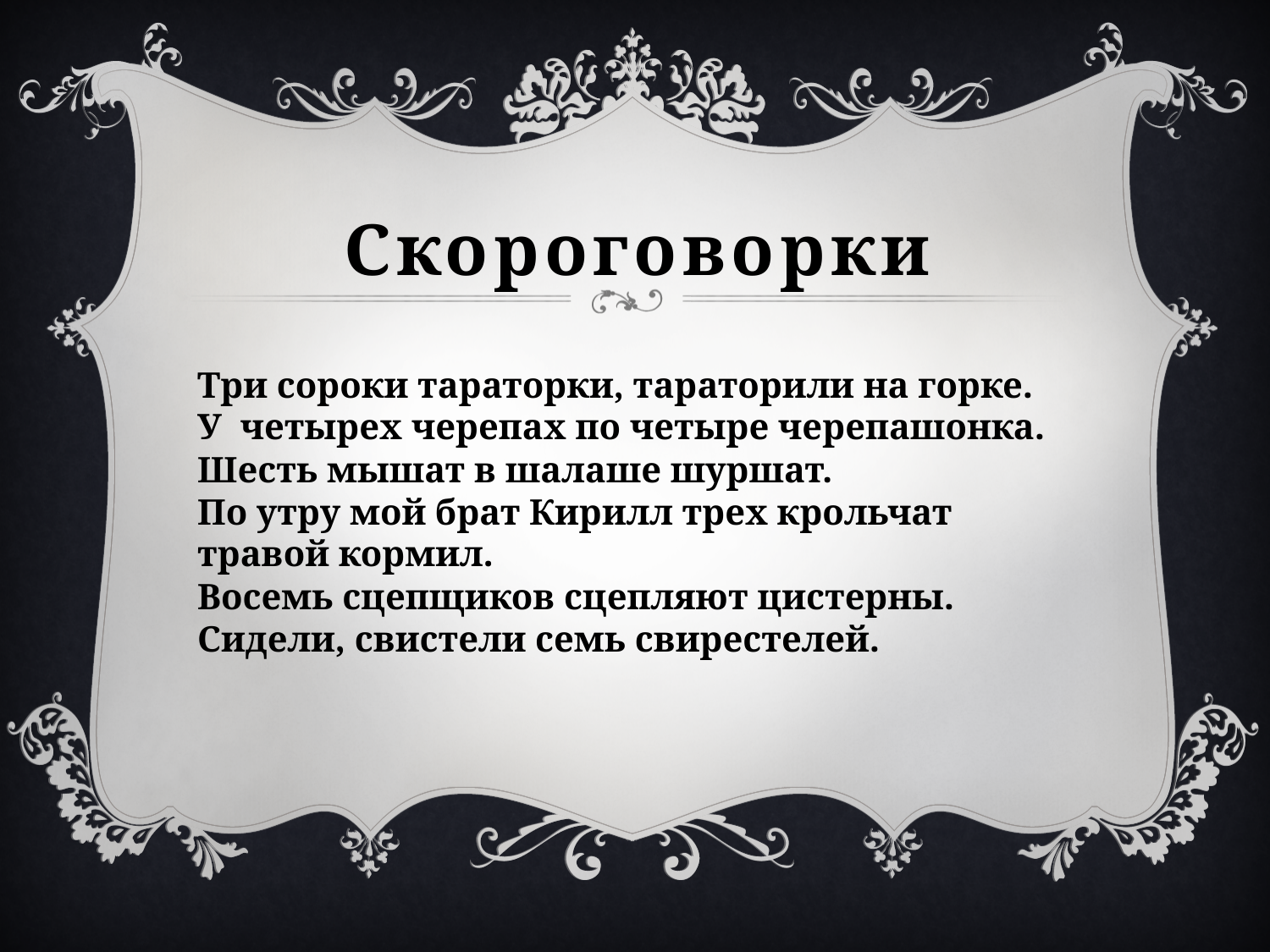

# Скороговорки
Три сороки тараторки, тараторили на горке.
У  четырех черепах по четыре черепашонка.
Шесть мышат в шалаше шуршат.
По утру мой брат Кирилл трех крольчат травой кормил.
Восемь сцепщиков сцепляют цистерны.
Сидели, свистели семь свирестелей.